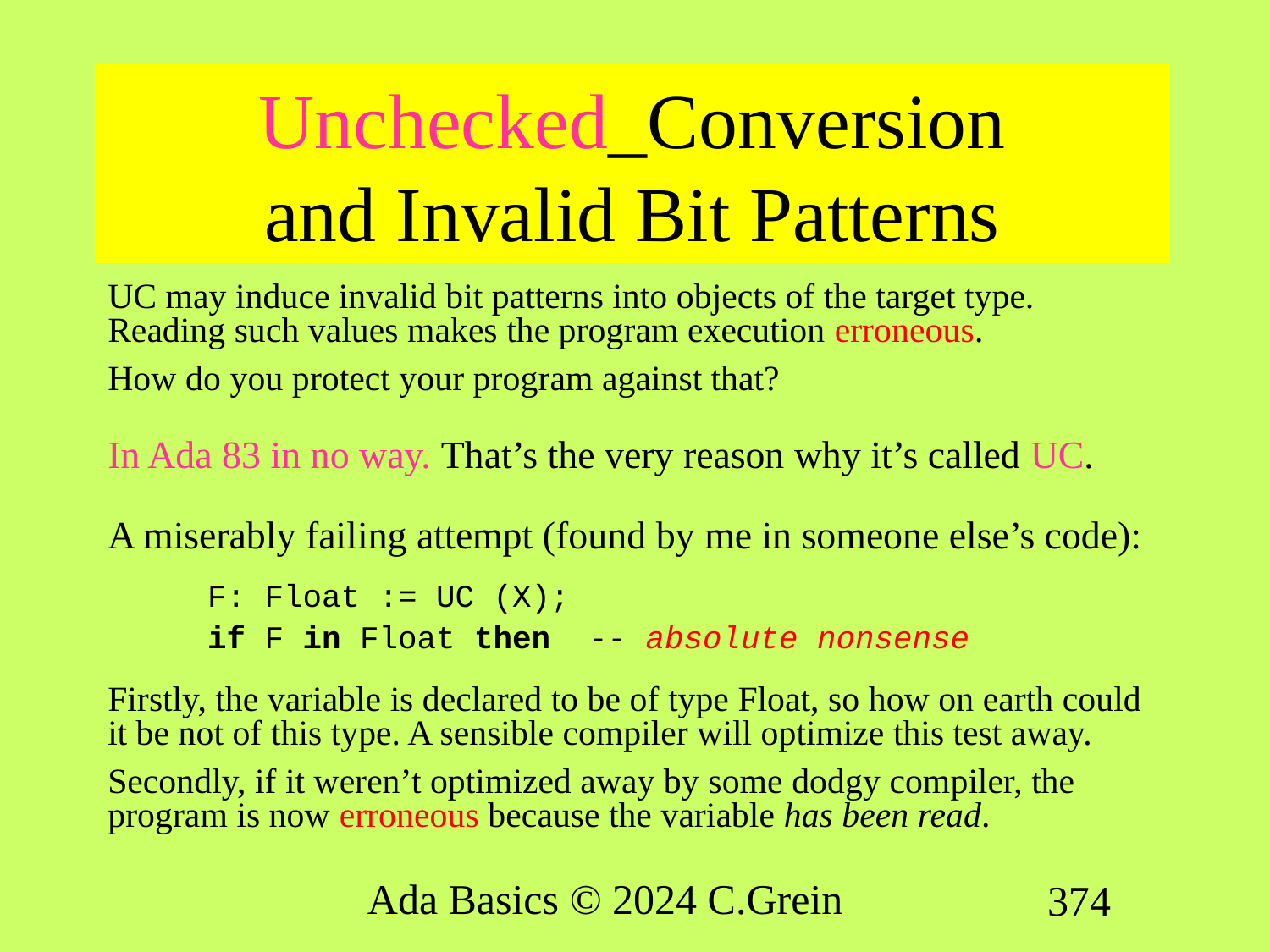

# Unchecked_Conversion and Invalid Bit Patterns
UC may induce invalid bit patterns into objects of the target type. Reading such values makes the program execution erroneous.
How do you protect your program against that?

In Ada 83 in no way. That’s the very reason why it’s called UC.

A miserably failing attempt (found by me in someone else’s code):

F: Float := UC (X);
if F in Float then  -- absolute nonsense

Firstly, the variable is declared to be of type Float, so how on earth could it be not of this type. A sensible compiler will optimize this test away.
Secondly, if it weren’t optimized away by some dodgy compiler, the program is now erroneous because the variable has been read.

Ada Basics © 2024 C.Grein
374